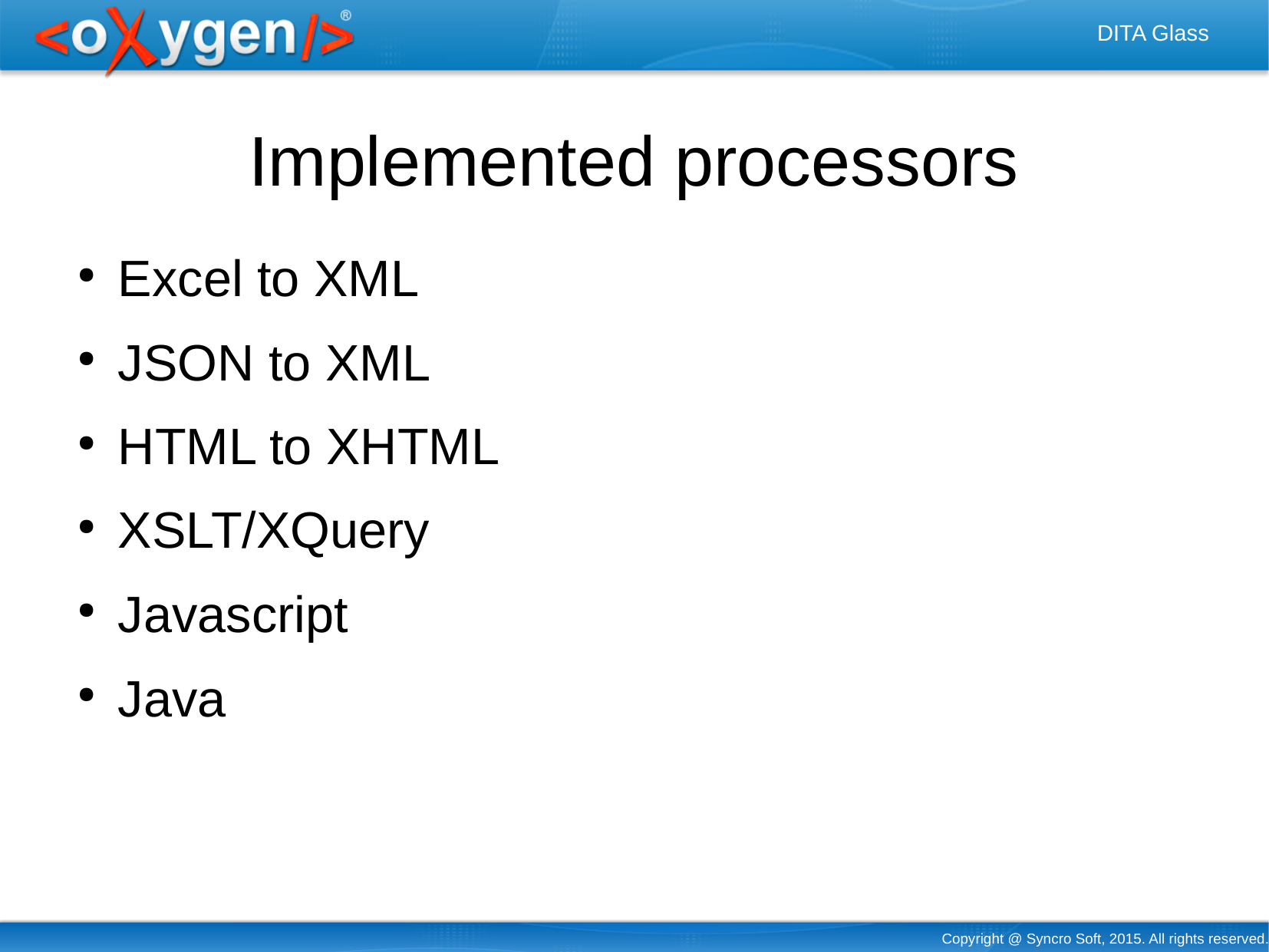

Implemented processors
Excel to XML
JSON to XML
HTML to XHTML
XSLT/XQuery
Javascript
Java